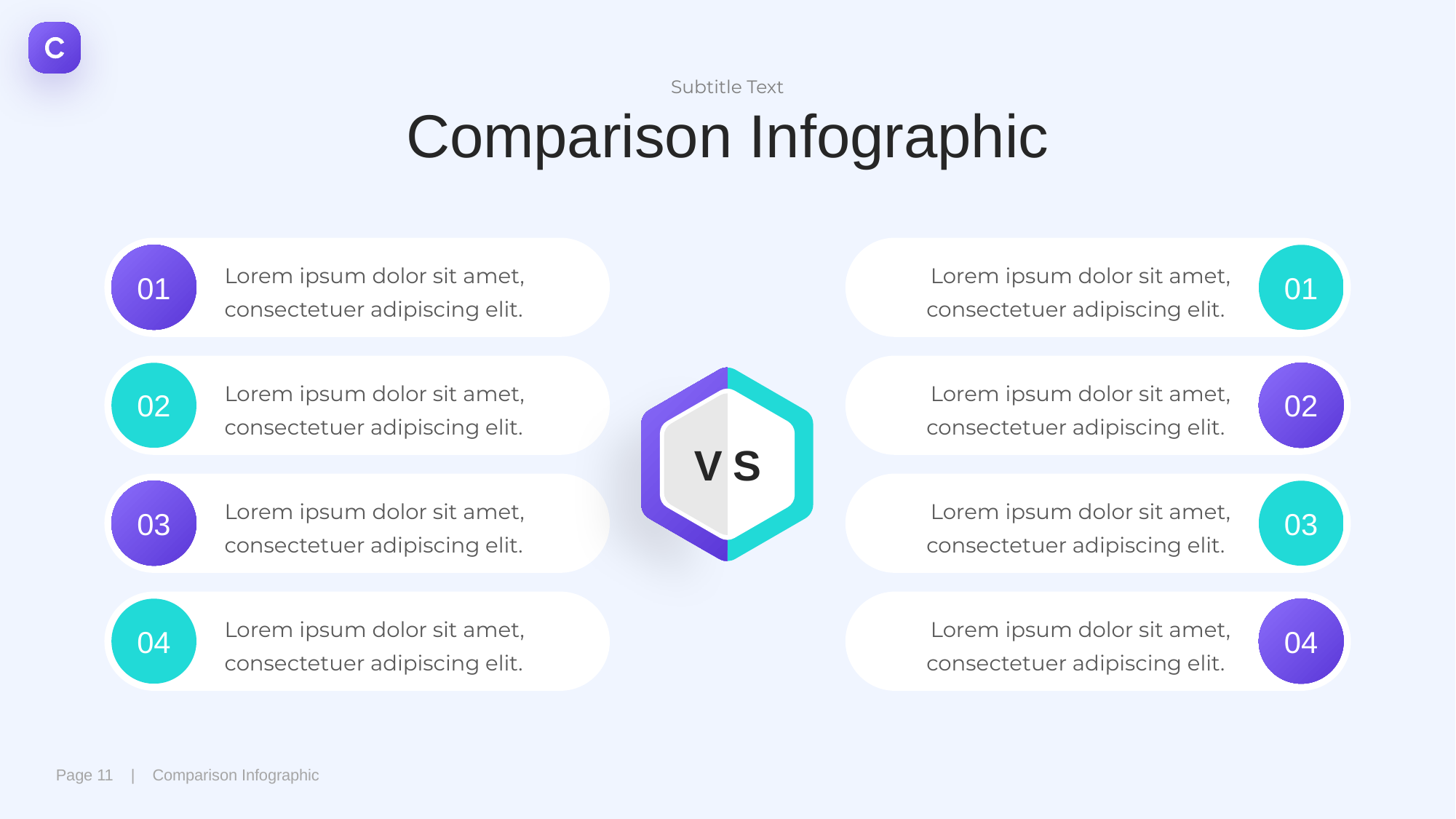

Subtitle Text
Comparison Infographic

Lorem ipsum dolor sit amet, consectetuer adipiscing elit.
01

Lorem ipsum dolor sit amet, consectetuer adipiscing elit.
02

Lorem ipsum dolor sit amet, consectetuer adipiscing elit.
03

Lorem ipsum dolor sit amet, consectetuer adipiscing elit.
04

Lorem ipsum dolor sit amet, consectetuer adipiscing elit.
01

Lorem ipsum dolor sit amet, consectetuer adipiscing elit.
02

Lorem ipsum dolor sit amet, consectetuer adipiscing elit.
03

Lorem ipsum dolor sit amet, consectetuer adipiscing elit.
04

VS